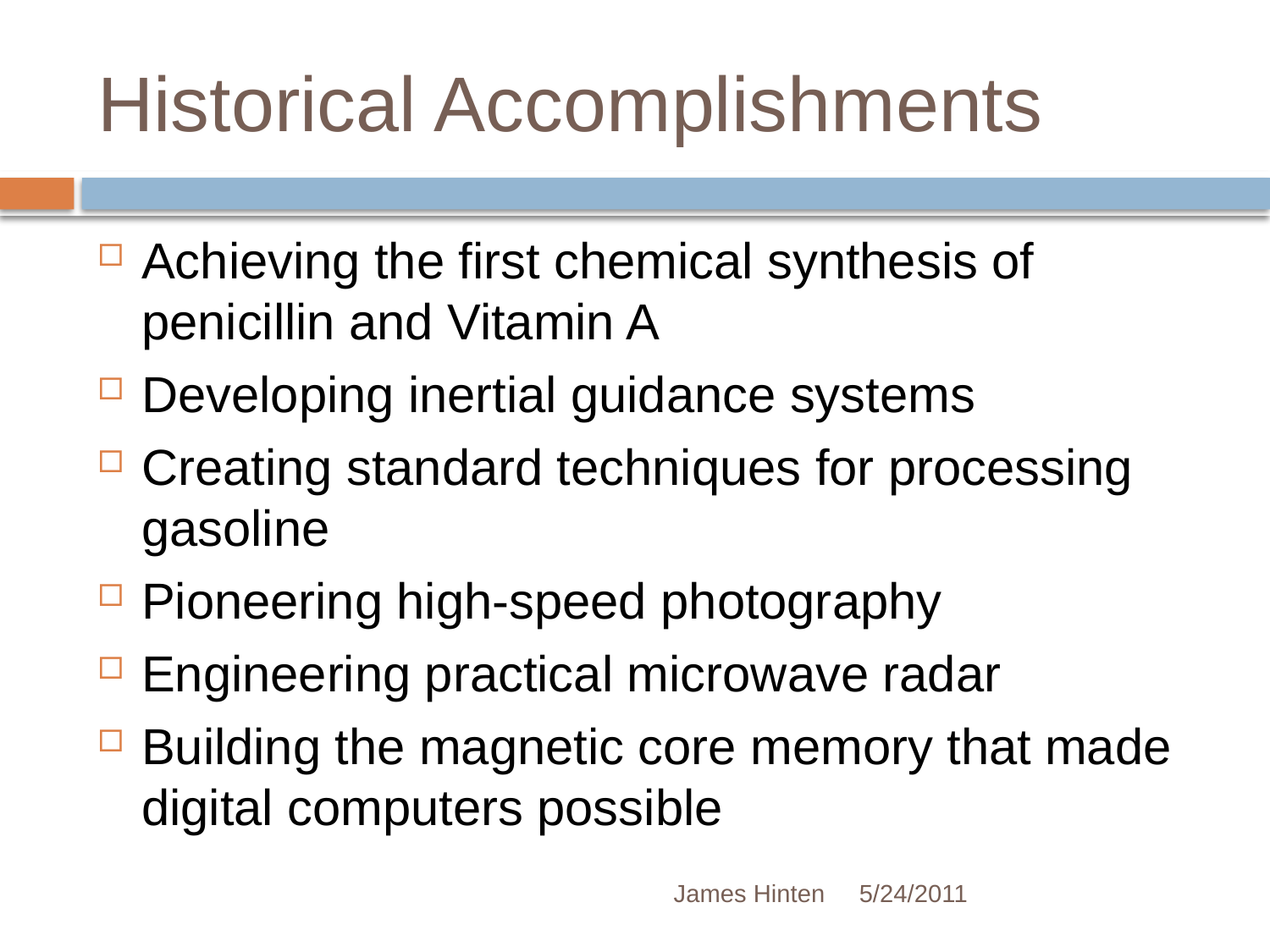

# Historical Accomplishments
Achieving the first chemical synthesis of penicillin and Vitamin A
Developing inertial guidance systems
Creating standard techniques for processing gasoline
Pioneering high-speed photography
Engineering practical microwave radar
Building the magnetic core memory that made digital computers possible
James Hinten
5/24/2011